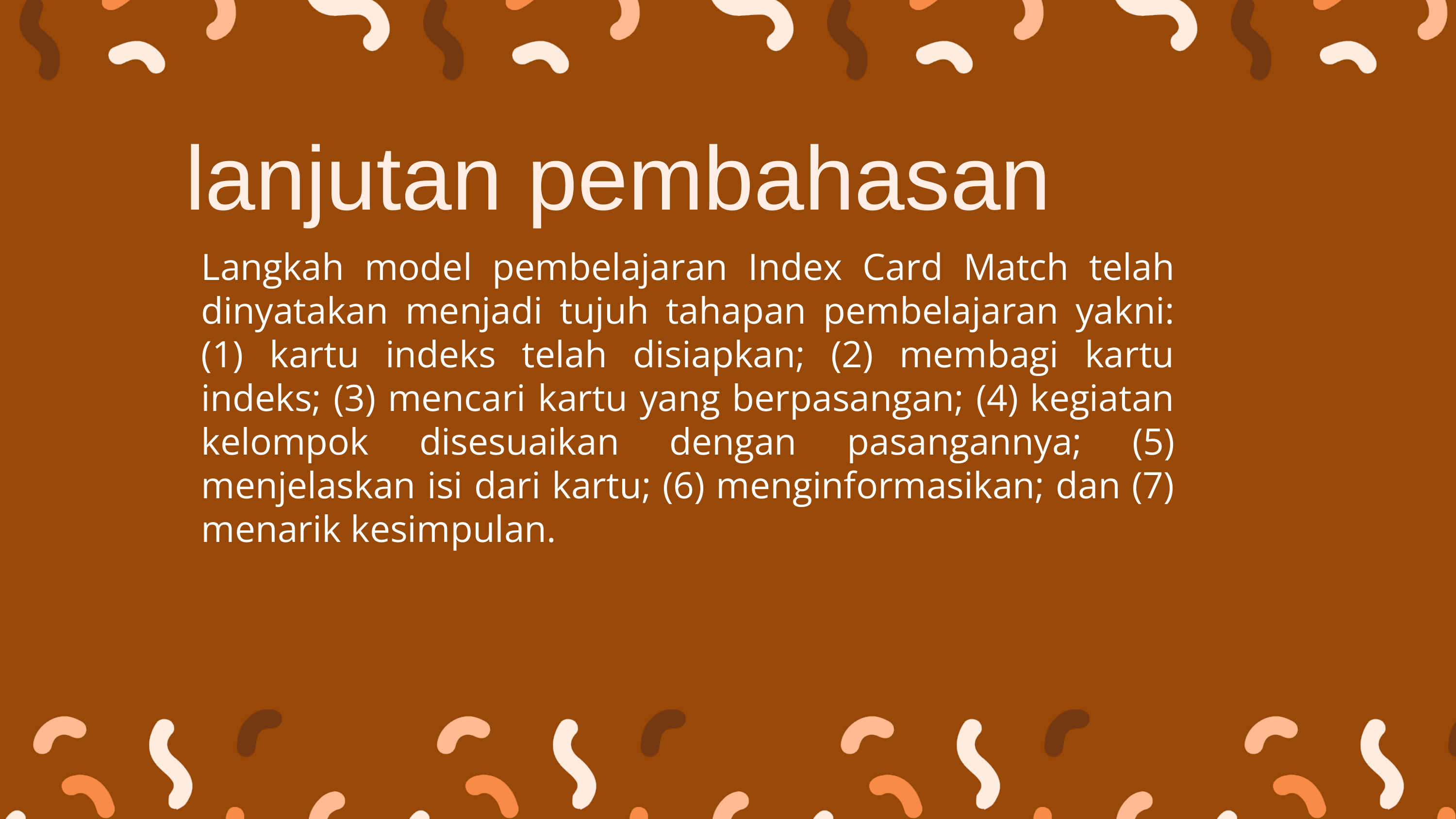

lanjutan pembahasan
Langkah model pembelajaran Index Card Match telah dinyatakan menjadi tujuh tahapan pembelajaran yakni: (1) kartu indeks telah disiapkan; (2) membagi kartu indeks; (3) mencari kartu yang berpasangan; (4) kegiatan kelompok disesuaikan dengan pasangannya; (5) menjelaskan isi dari kartu; (6) menginformasikan; dan (7) menarik kesimpulan.